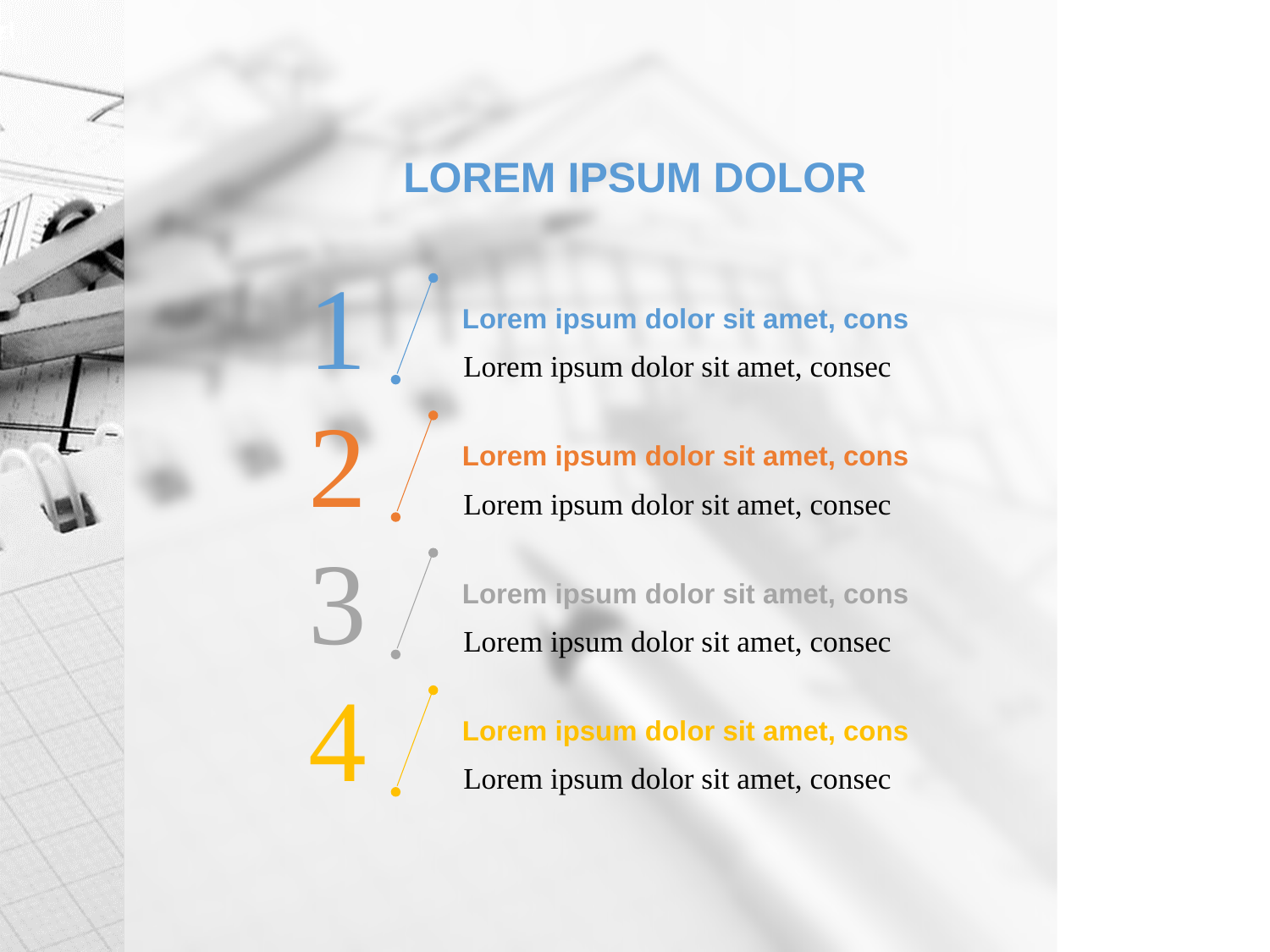

LOREM IPSUM DOLOR
1

Lorem ipsum dolor sit amet, cons
Lorem ipsum dolor sit amet, consec
2

Lorem ipsum dolor sit amet, cons
Lorem ipsum dolor sit amet, consec
3

Lorem ipsum dolor sit amet, cons
Lorem ipsum dolor sit amet, consec
4

Lorem ipsum dolor sit amet, cons
Lorem ipsum dolor sit amet, consec